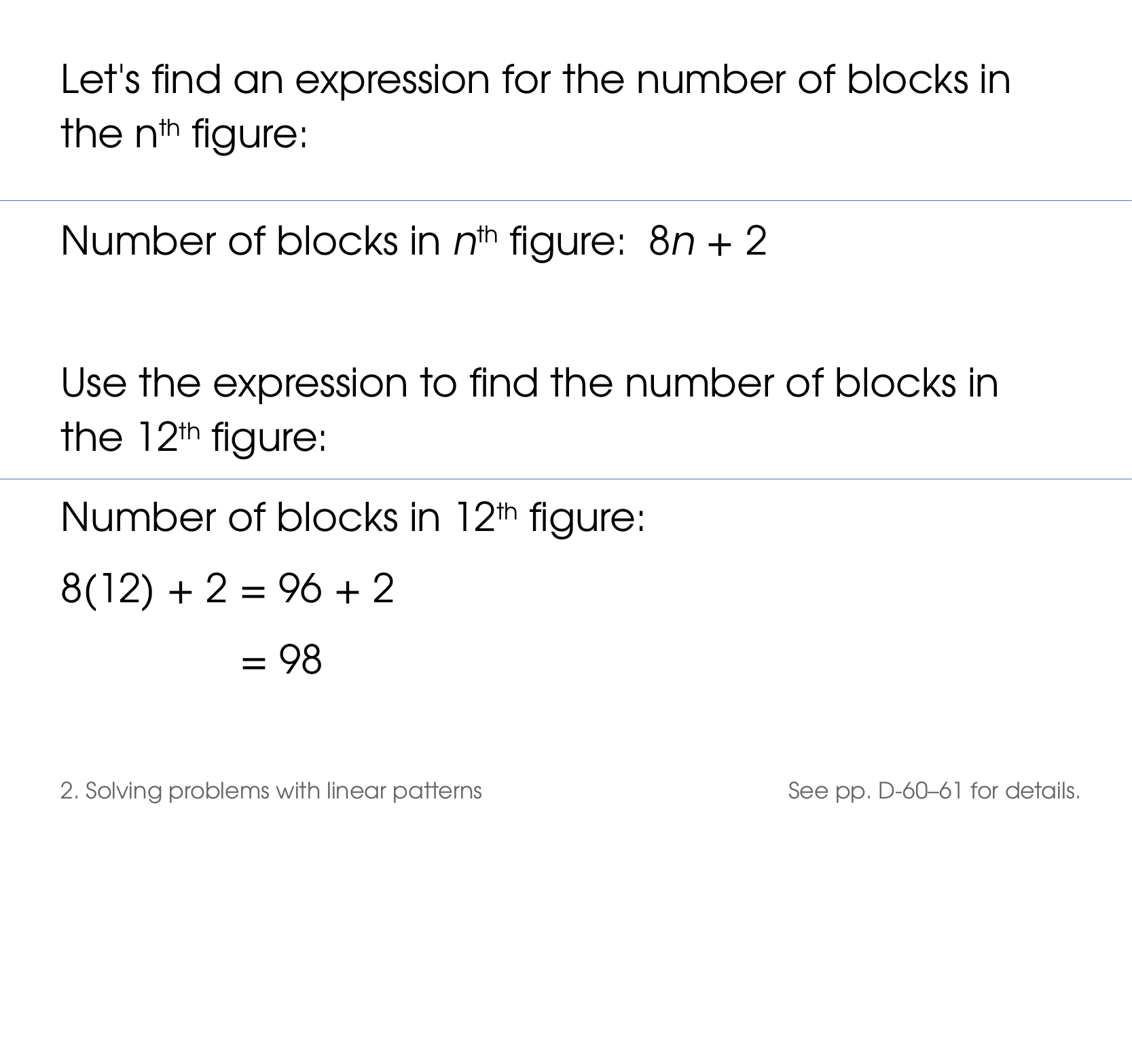

Let's find an expression for the number of blocks in the nth figure:
Number of blocks in nth figure:  8n + 2

Use the expression to find the number of blocks in the 12th figure:
Number of blocks in 12th figure:
8(12) + 2 = 96 + 2
   	       = 98
2. Solving problems with linear patterns
See pp. D-60–61 for details.